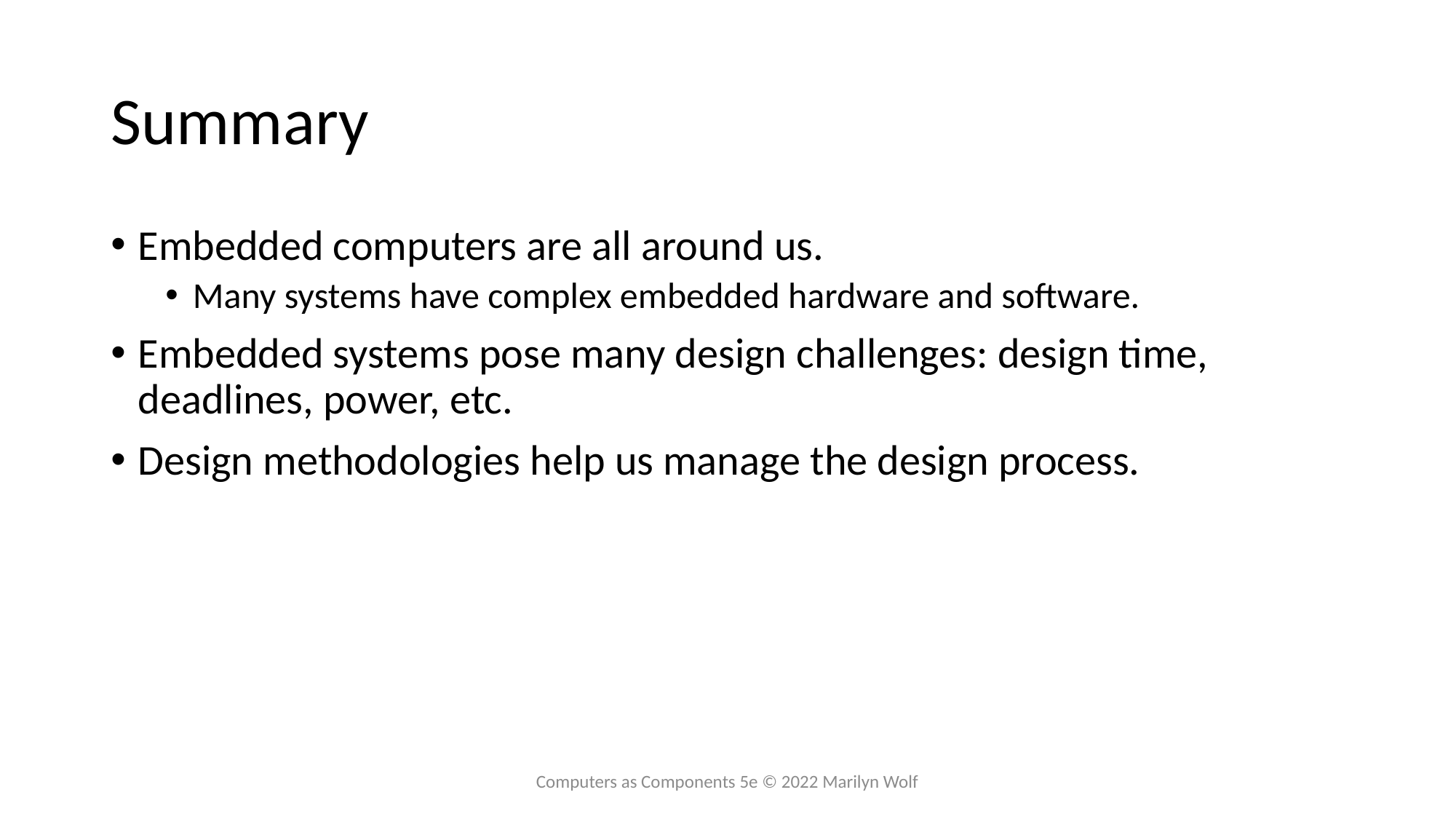

# Summary
Embedded computers are all around us.
Many systems have complex embedded hardware and software.
Embedded systems pose many design challenges: design time, deadlines, power, etc.
Design methodologies help us manage the design process.
Computers as Components 5e © 2022 Marilyn Wolf